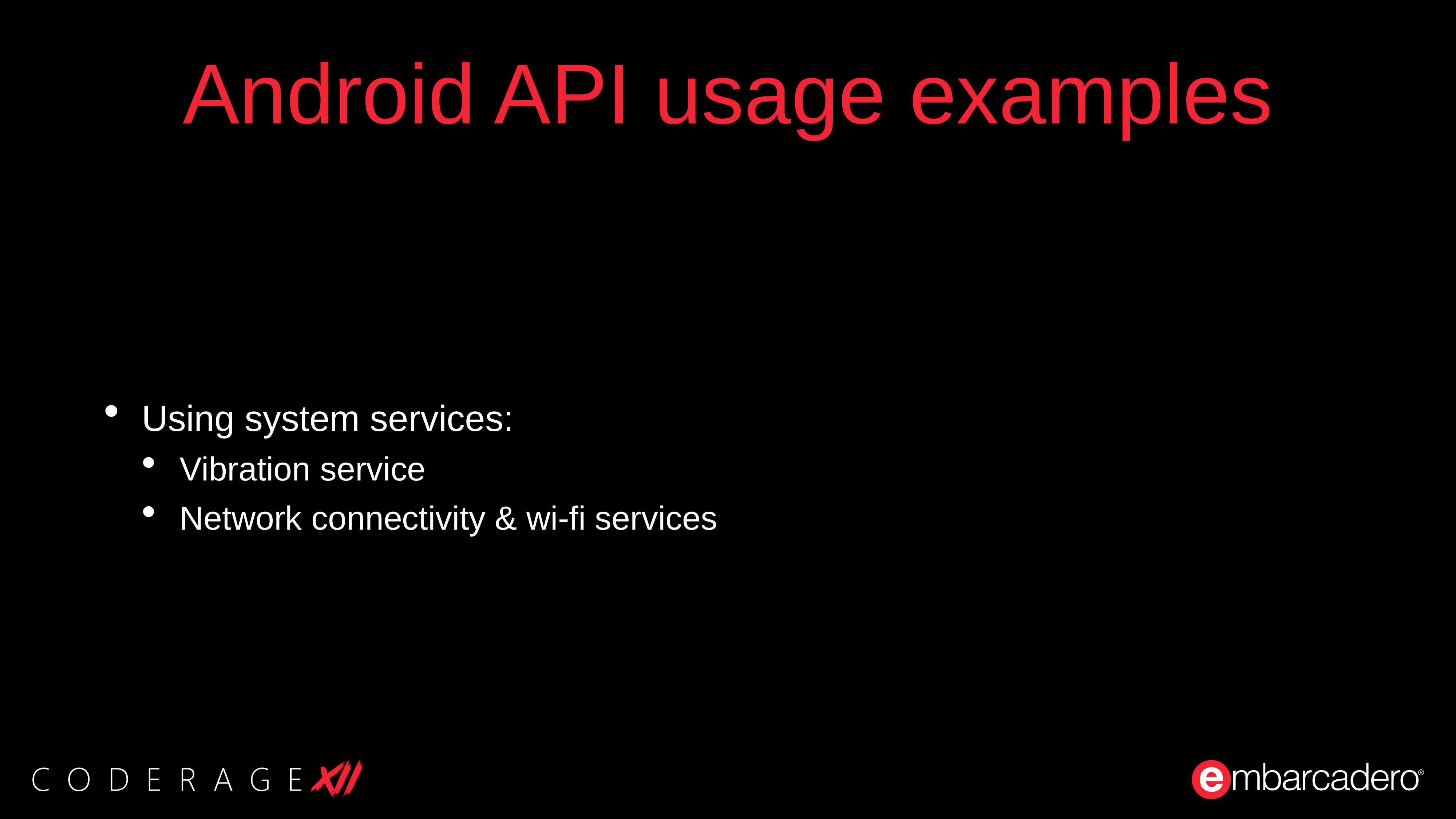

# Android API usage examples
Using system services:
Vibration service
Network connectivity & wi-fi services